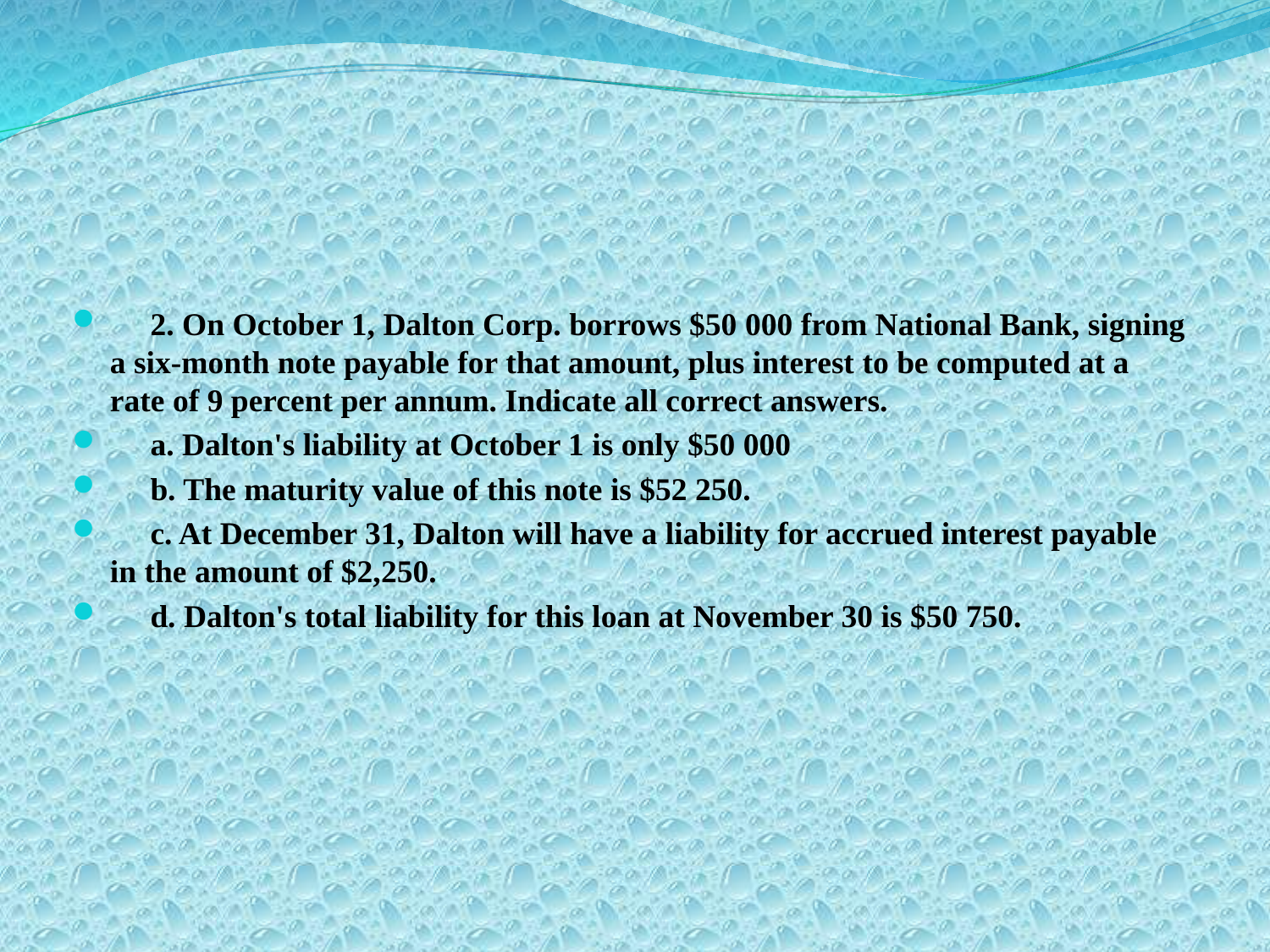

2. On October 1, Dalton Corp. borrows $50 000 from National Bank, signing a six-month note payable for that amount, plus interest to be computed at a rate of 9 percent per annum. Indicate all correct answers.
     a. Dalton's liability at October 1 is only $50 000
     b. The maturity value of this note is $52 250.
     c. At December 31, Dalton will have a liability for accrued interest payable in the amount of $2,250.
     d. Dalton's total liability for this loan at November 30 is $50 750.